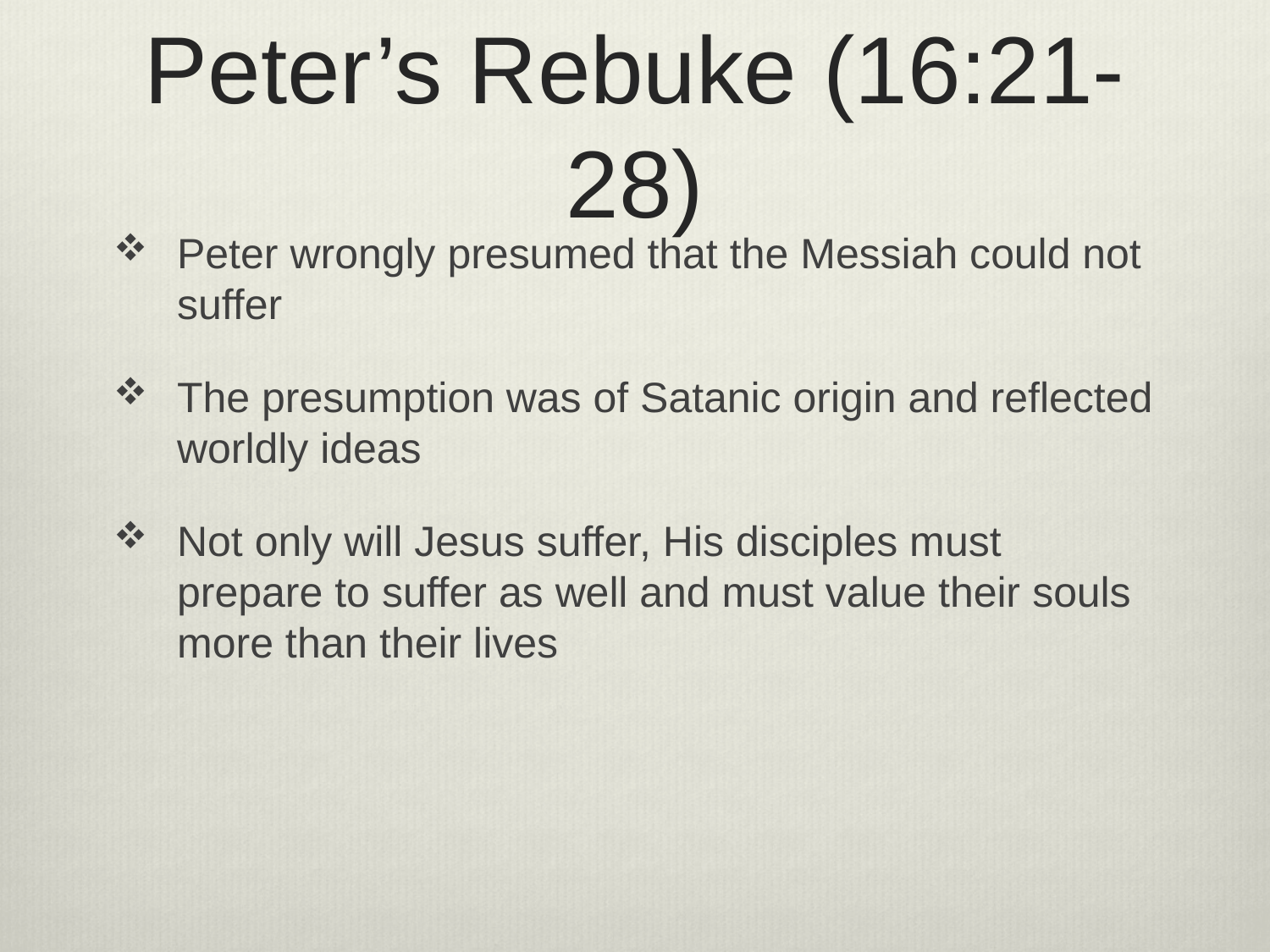

# Peter’s Rebuke (16:21-28)
Peter wrongly presumed that the Messiah could not suffer
The presumption was of Satanic origin and reflected worldly ideas
Not only will Jesus suffer, His disciples must prepare to suffer as well and must value their souls more than their lives